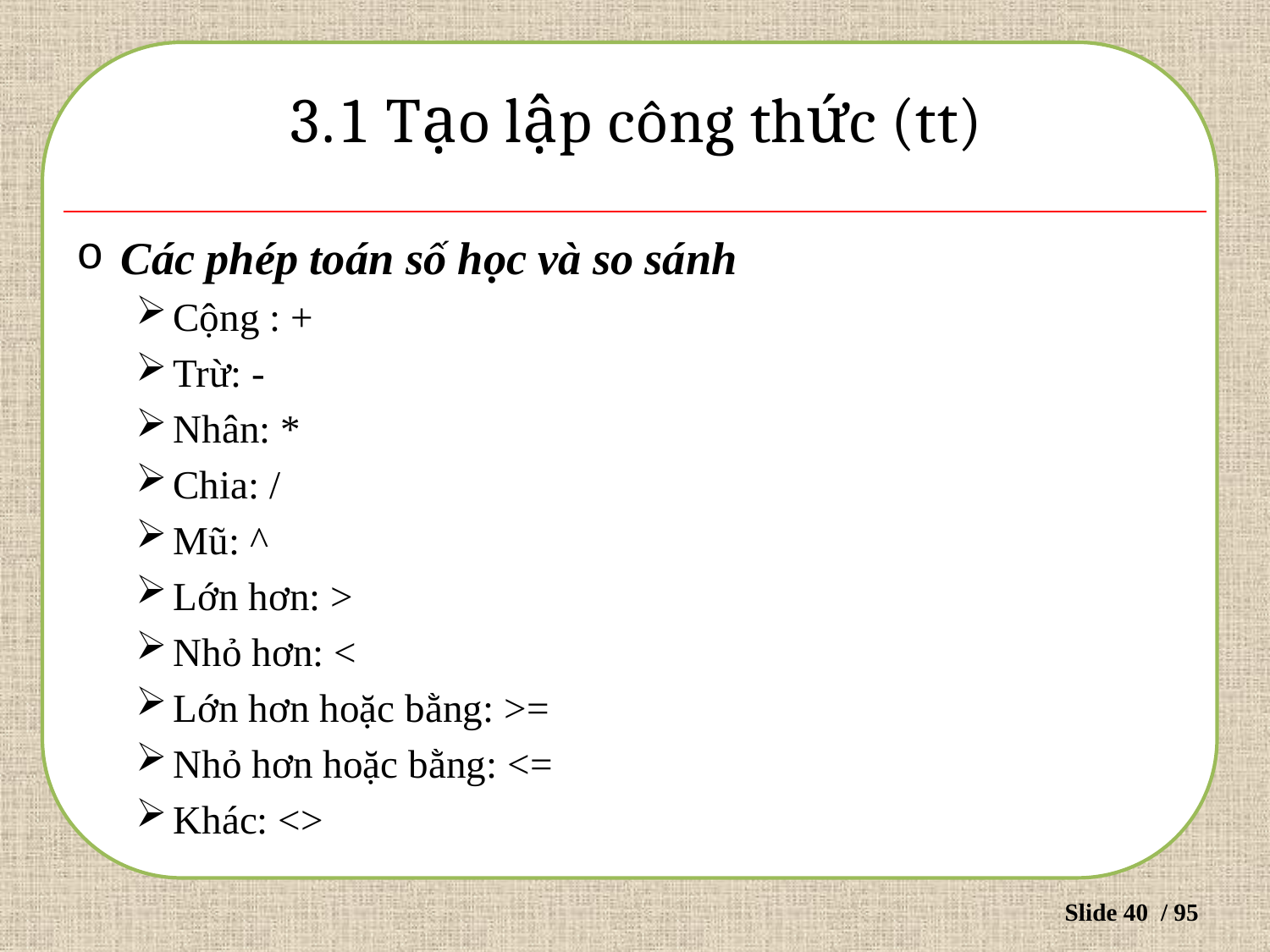

# 3.1 Tạo lập công thức (tt)
Các phép toán số học và so sánh
Cộng : +
Trừ: -
Nhân: *
Chia: /
Mũ: ^
Lớn hơn: >
Nhỏ hơn: <
Lớn hơn hoặc bằng: >=
Nhỏ hơn hoặc bằng: <=
Khác: <>